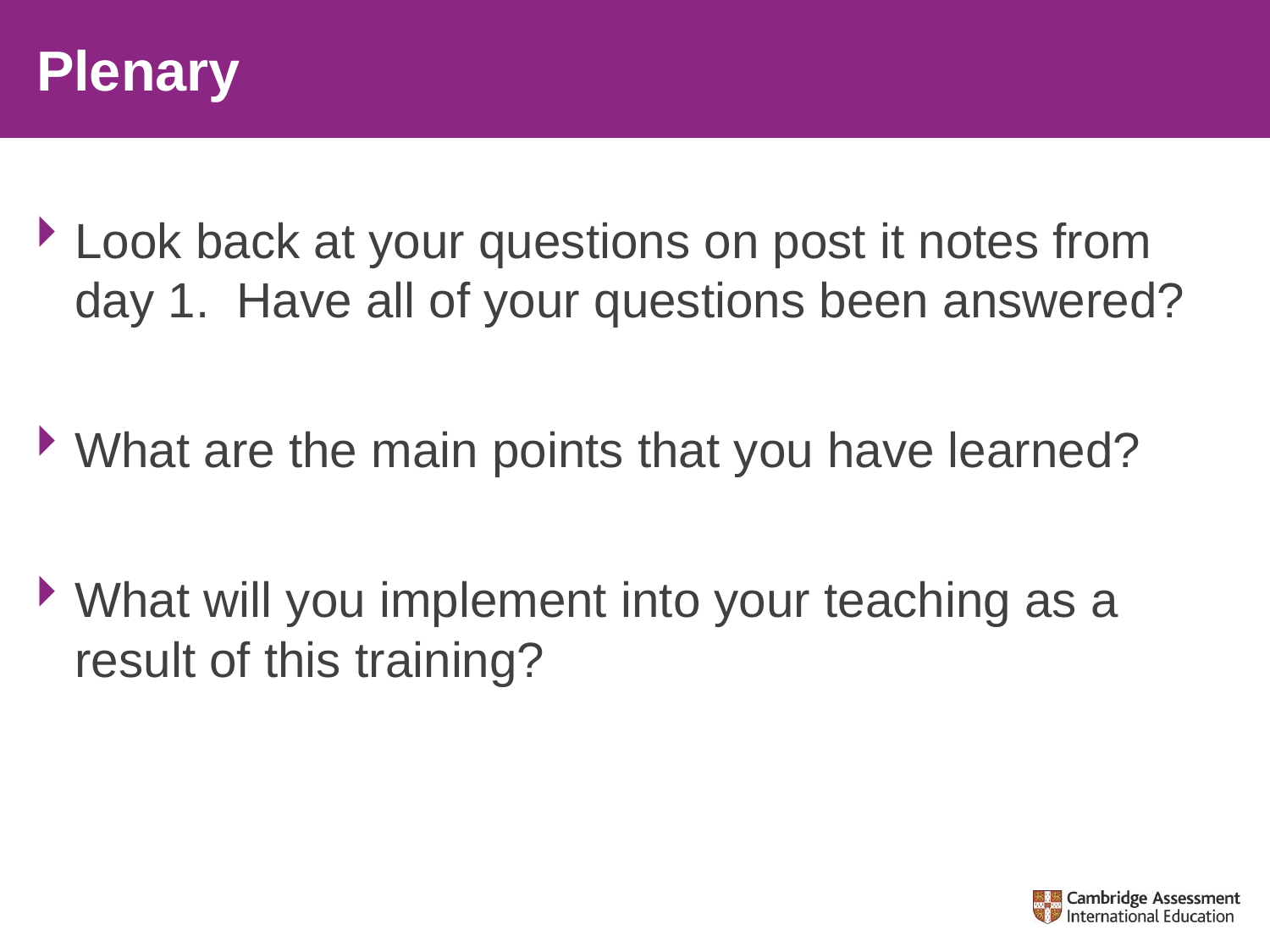

# Plenary
Look back at your questions on post it notes from day 1.  Have all of your questions been answered?

What are the main points that you have learned?

What will you implement into your teaching as a result of this training?